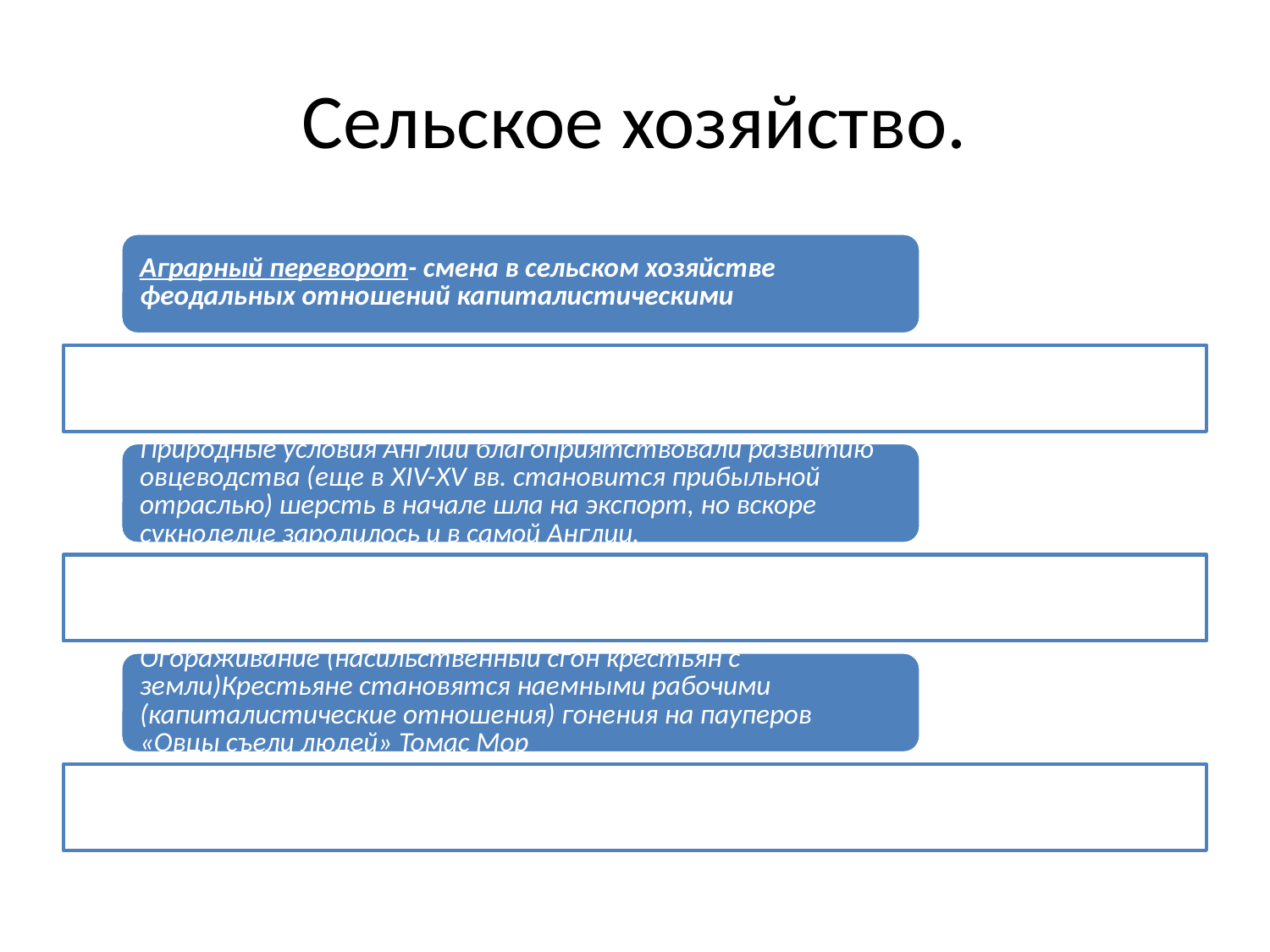

# Сельское хозяйство.
Аграрный переворот- смена в сельском хозяйстве феодальных отношений капиталистическими
Природные условия Англии благоприятствовали развитию овцеводства (еще в XIV-XV вв. становится прибыльной отраслью) шерсть в начале шла на экспорт, но вскоре сукноделие зародилось и в самой Англии.
Огораживание (насильственный сгон крестьян с земли)Крестьяне становятся наемными рабочими (капиталистические отношения) гонения на пауперов
«Овцы съели людей» Томас Мор